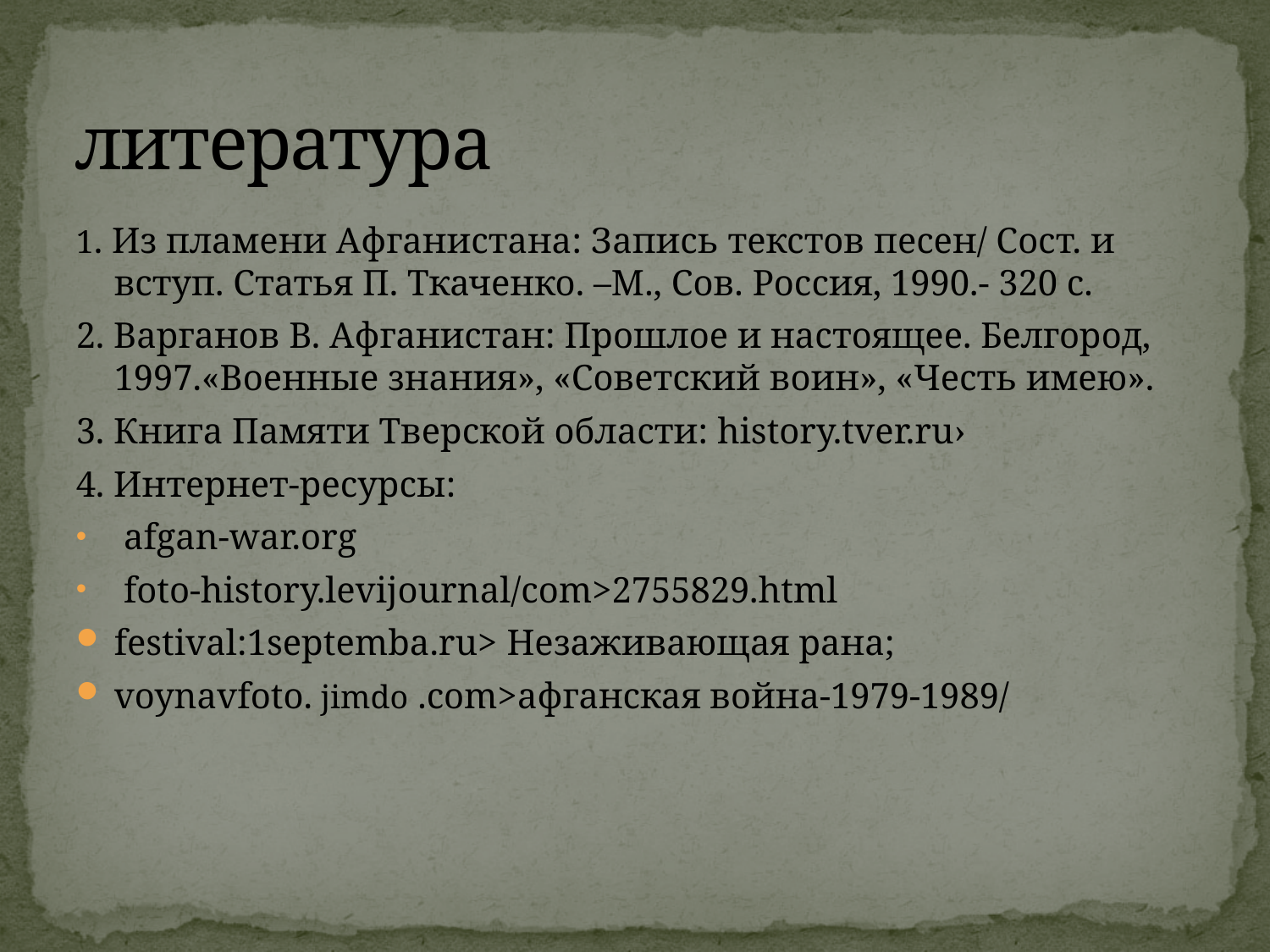

# литература
1. Из пламени Афганистана: Запись текстов песен/ Сост. и вступ. Статья П. Ткаченко. –М., Сов. Россия, 1990.- 320 с.
2. Варганов В. Афганистан: Прошлое и настоящее. Белгород, 1997.«Военные знания», «Советский воин», «Честь имею».
3. Книга Памяти Тверской области: history.tver.ru›
4. Интернет-ресурсы:
afgan-war.org
foto-history.levijournal/com>2755829.html
festival:1septemba.ru> Незаживающая рана;
voynavfoto. jimdo .com>афганская война-1979-1989/